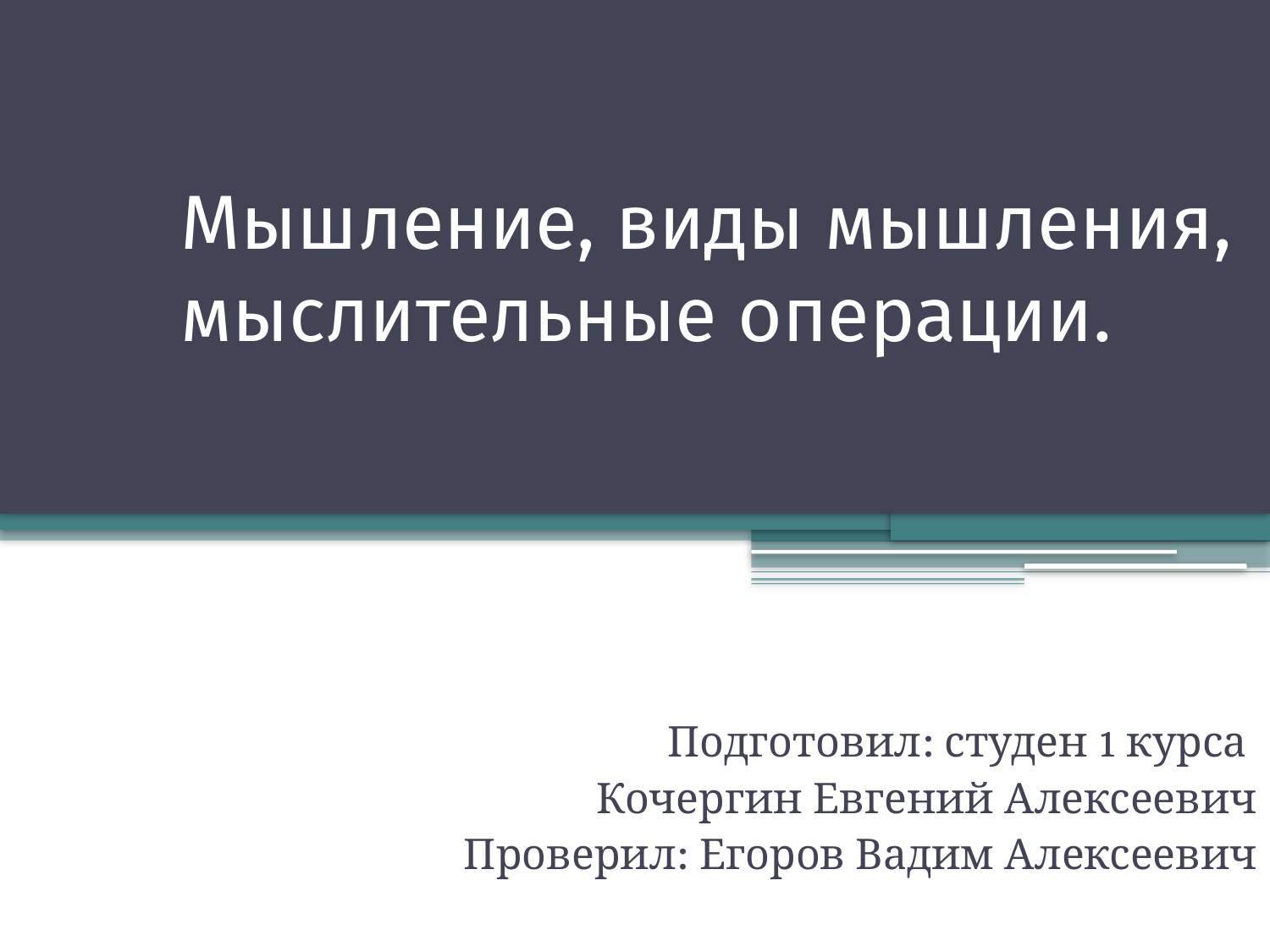

# Мышление, виды мышления, мыслительные операции.
Подготовил: студен 1 курса
Кочергин Евгений Алексеевич
Проверил: Егоров Вадим Алексеевич